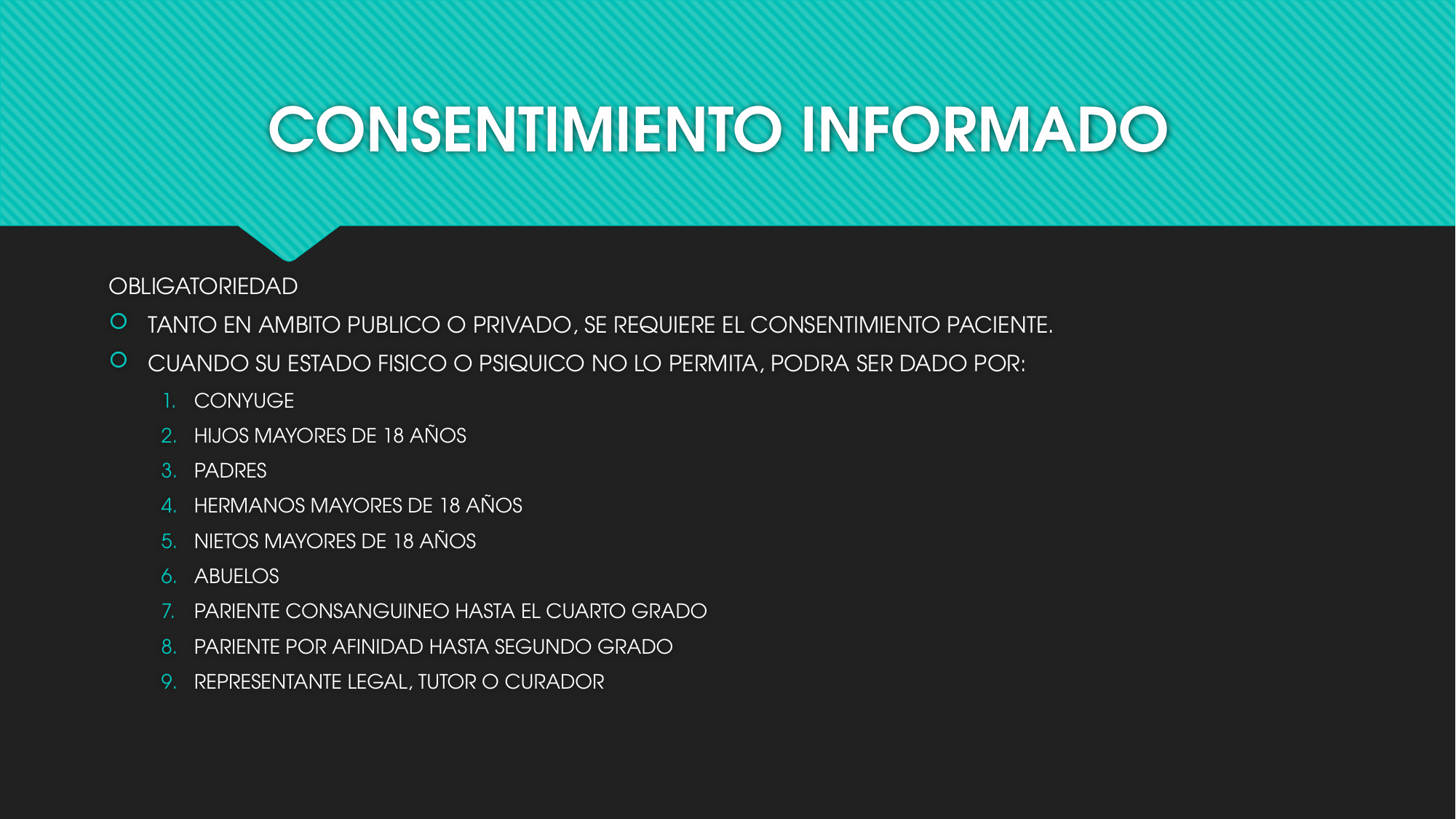

# CONSENTIMIENTO INFORMADO
OBLIGATORIEDAD
TANTO EN AMBITO PUBLICO O PRIVADO, SE REQUIERE EL CONSENTIMIENTO PACIENTE.
CUANDO SU ESTADO FISICO O PSIQUICO NO LO PERMITA, PODRA SER DADO POR:
CONYUGE
HIJOS MAYORES DE 18 AÑOS
PADRES
HERMANOS MAYORES DE 18 AÑOS
NIETOS MAYORES DE 18 AÑOS
ABUELOS
PARIENTE CONSANGUINEO HASTA EL CUARTO GRADO
PARIENTE POR AFINIDAD HASTA SEGUNDO GRADO
REPRESENTANTE LEGAL, TUTOR O CURADOR